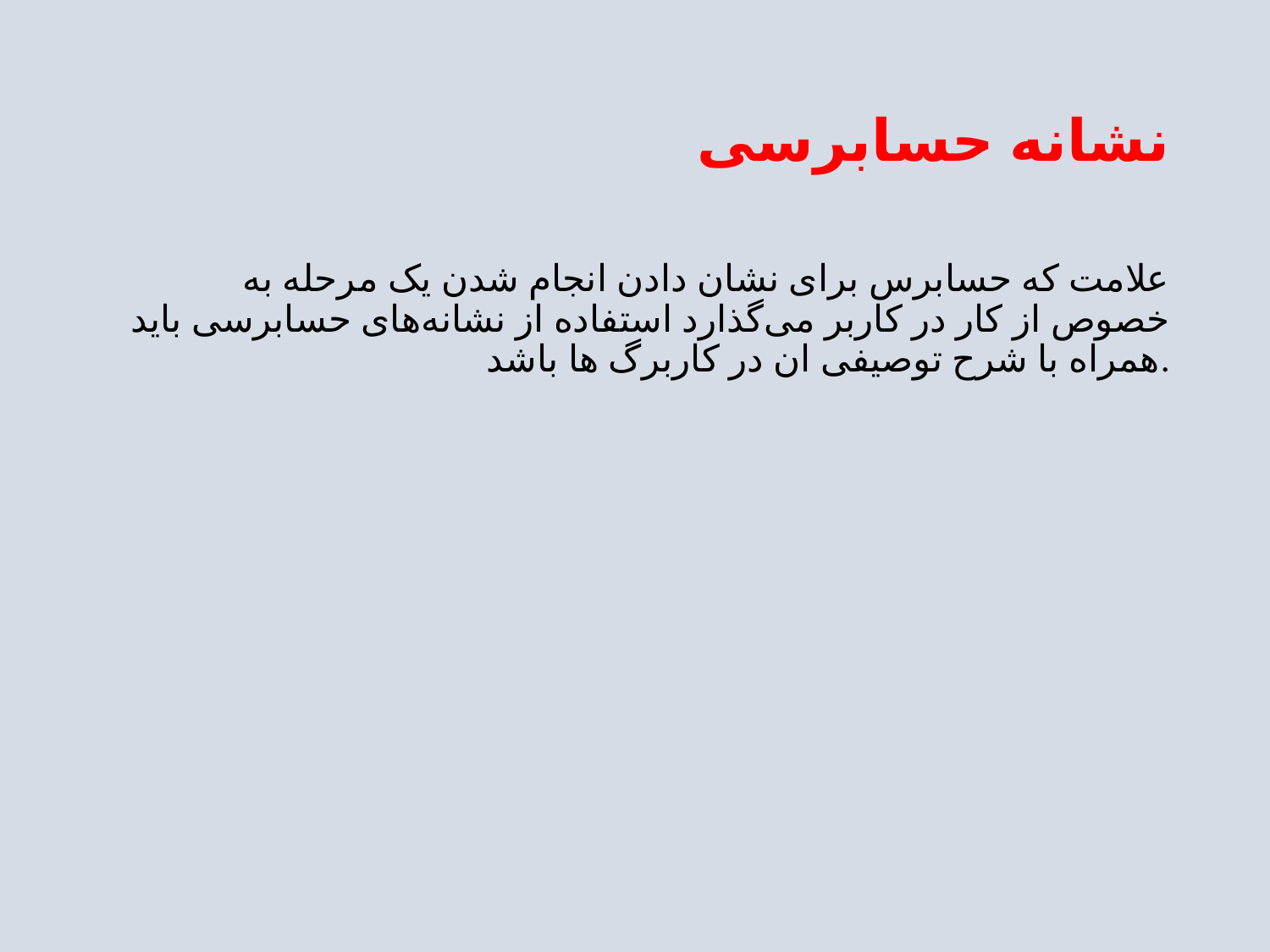

# نشانه حسابرسی
علامت که حسابرس برای نشان دادن انجام شدن یک مرحله به خصوص از کار در کاربر می‌گذارد استفاده از نشانه‌های حسابرسی باید همراه با شرح توصیفی ان در کاربرگ ها باشد.